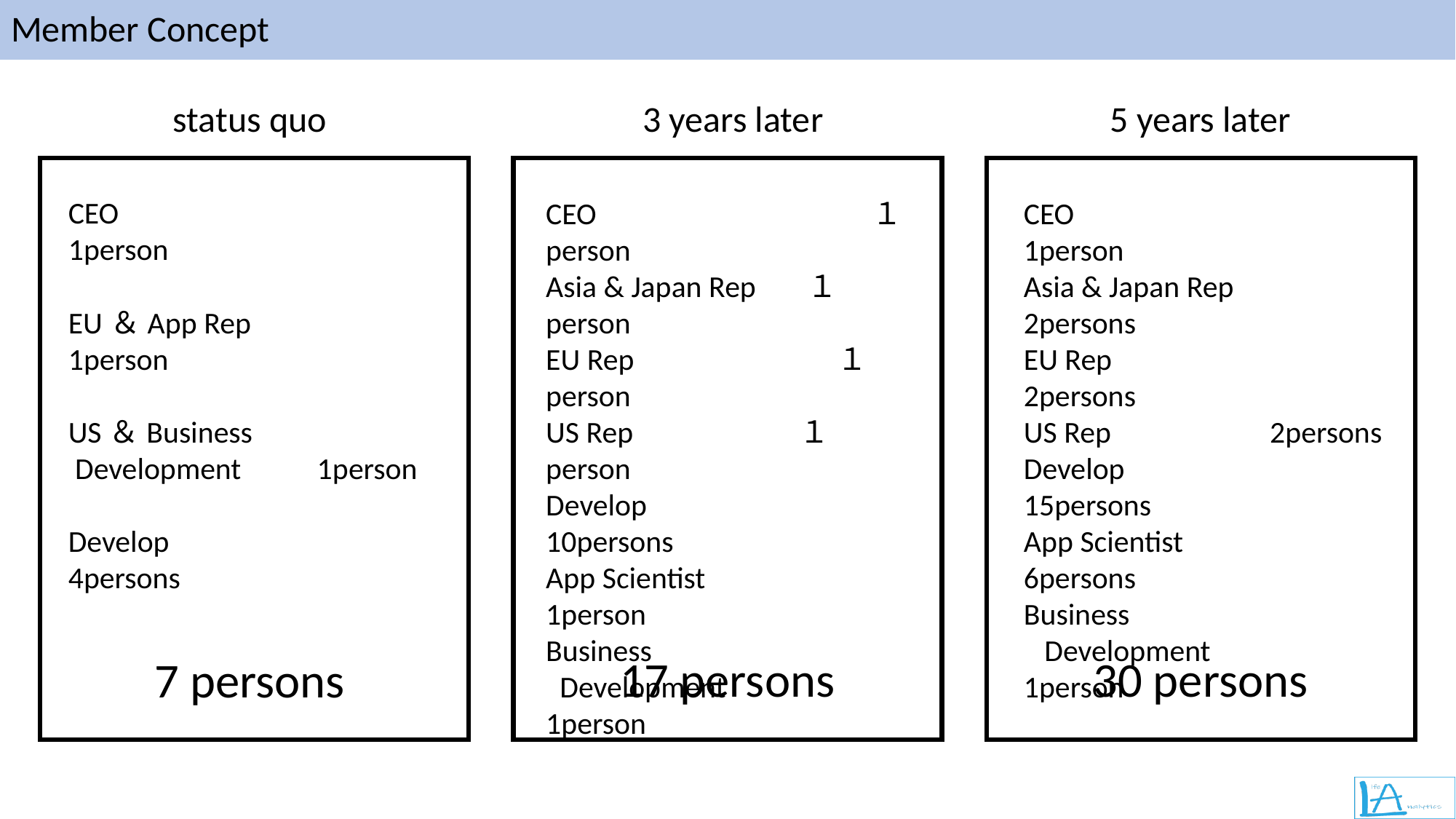

# Member Concept
3 years later
5 years later
status quo

CEO          　　　　  　　1person

EU＆App Rep　 　　  1person

US＆Business
 Development           1person

Develop         　　　   4persons

CEO        　　　　　　　１person
Asia & Japan Rep　  １person
EU Rep　　　          　 １person
US Rep                       １person
Develop         　　　 10persons
App Scientist     　　  1person
Business
  Development　　　 1person
CEO      　　　　　　　  1person
Asia & Japan Rep　  2persons
EU Rep　　　         　  2persons
US Rep                       2persons
Develop　　　　　　 15persons
App Scientist　　　　6persons
Business
   Development        1person
17 persons
30 persons
7 persons